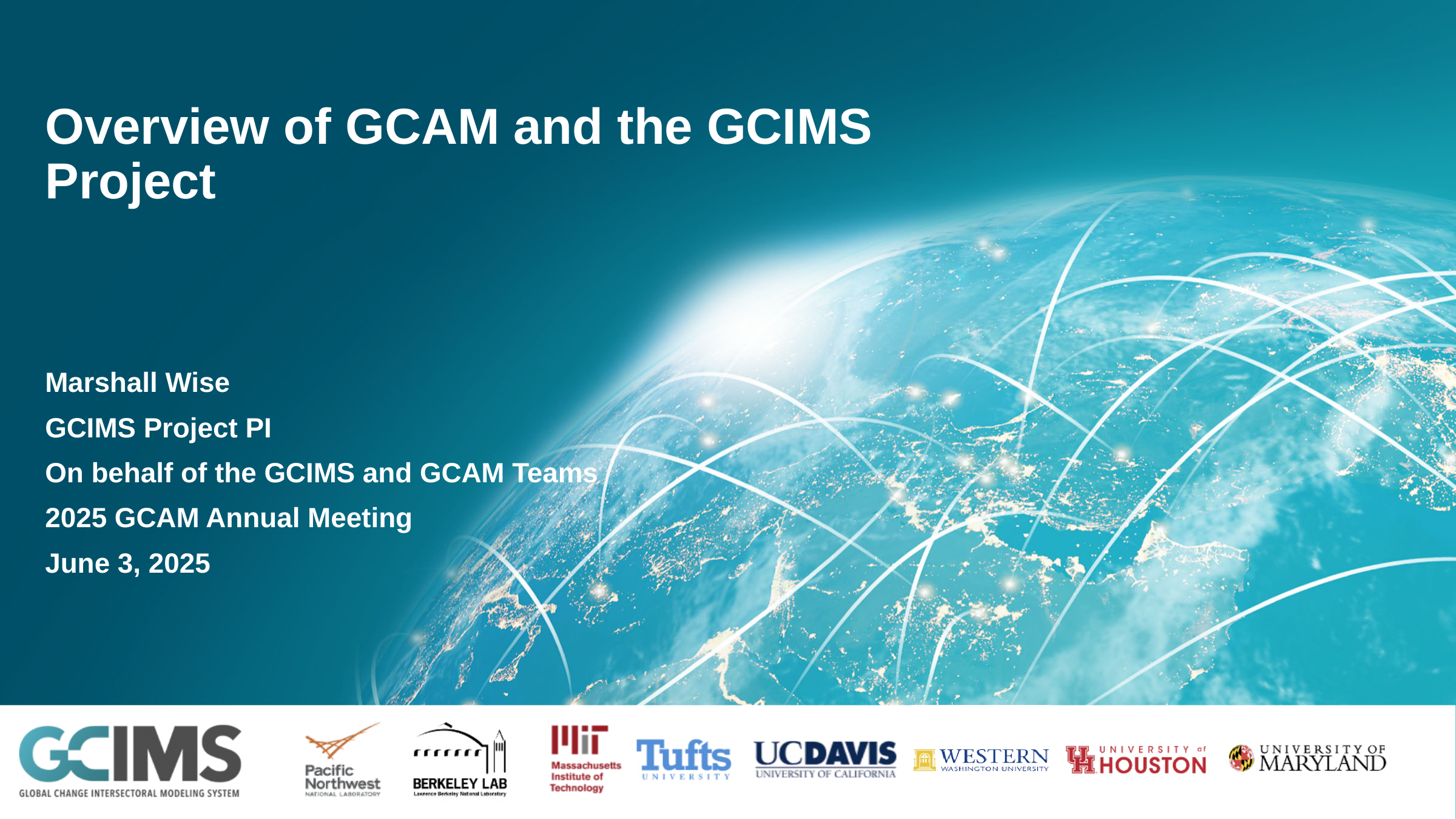

# Overview of GCAM and the GCIMS Project
Marshall Wise
GCIMS Project PI
On behalf of the GCIMS and GCAM Teams
2025 GCAM Annual Meeting
June 3, 2025